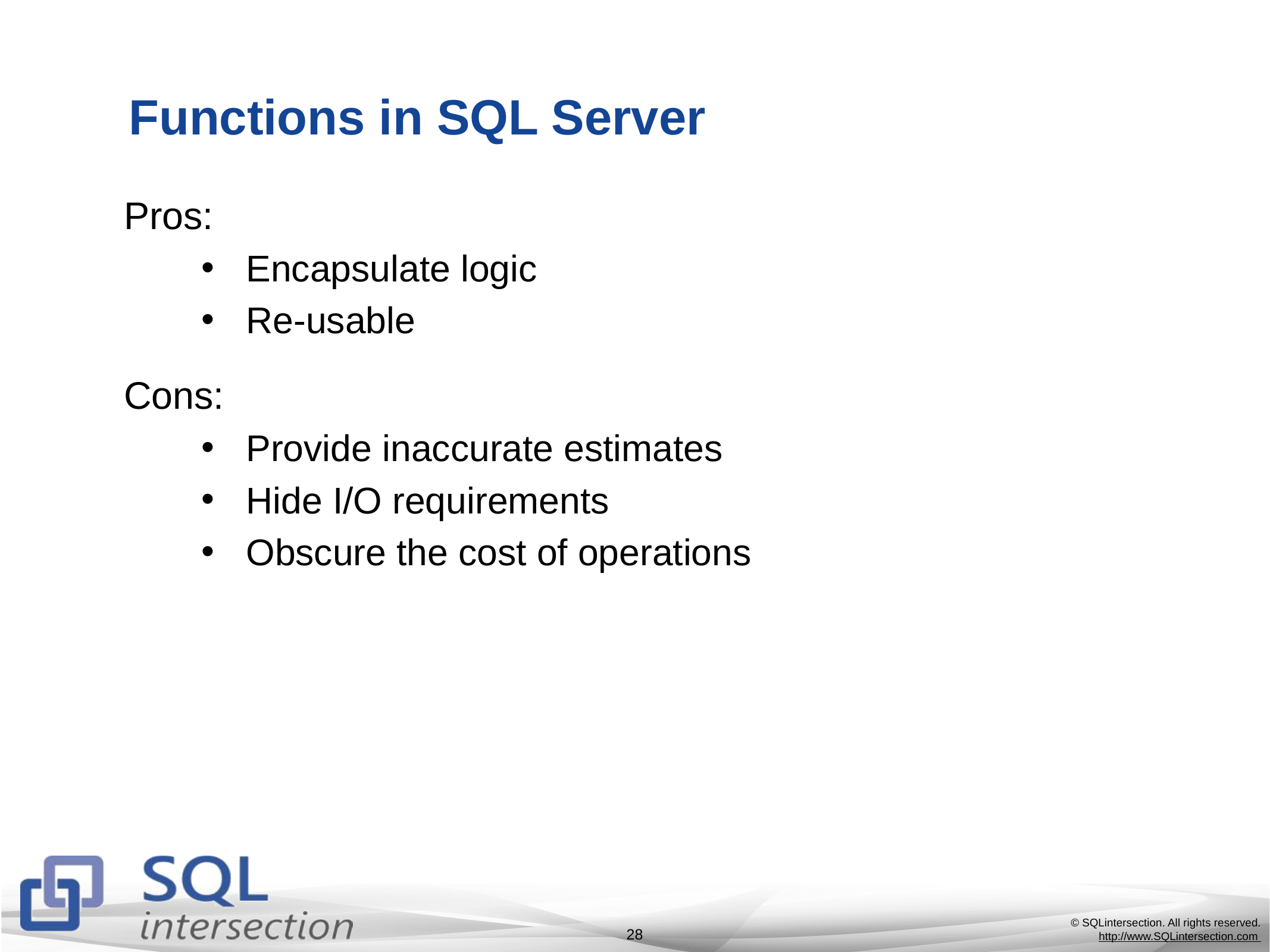

# Functions in SQL Server
Pros:
Encapsulate logic
Re-usable
Cons:
Provide inaccurate estimates
Hide I/O requirements
Obscure the cost of operations